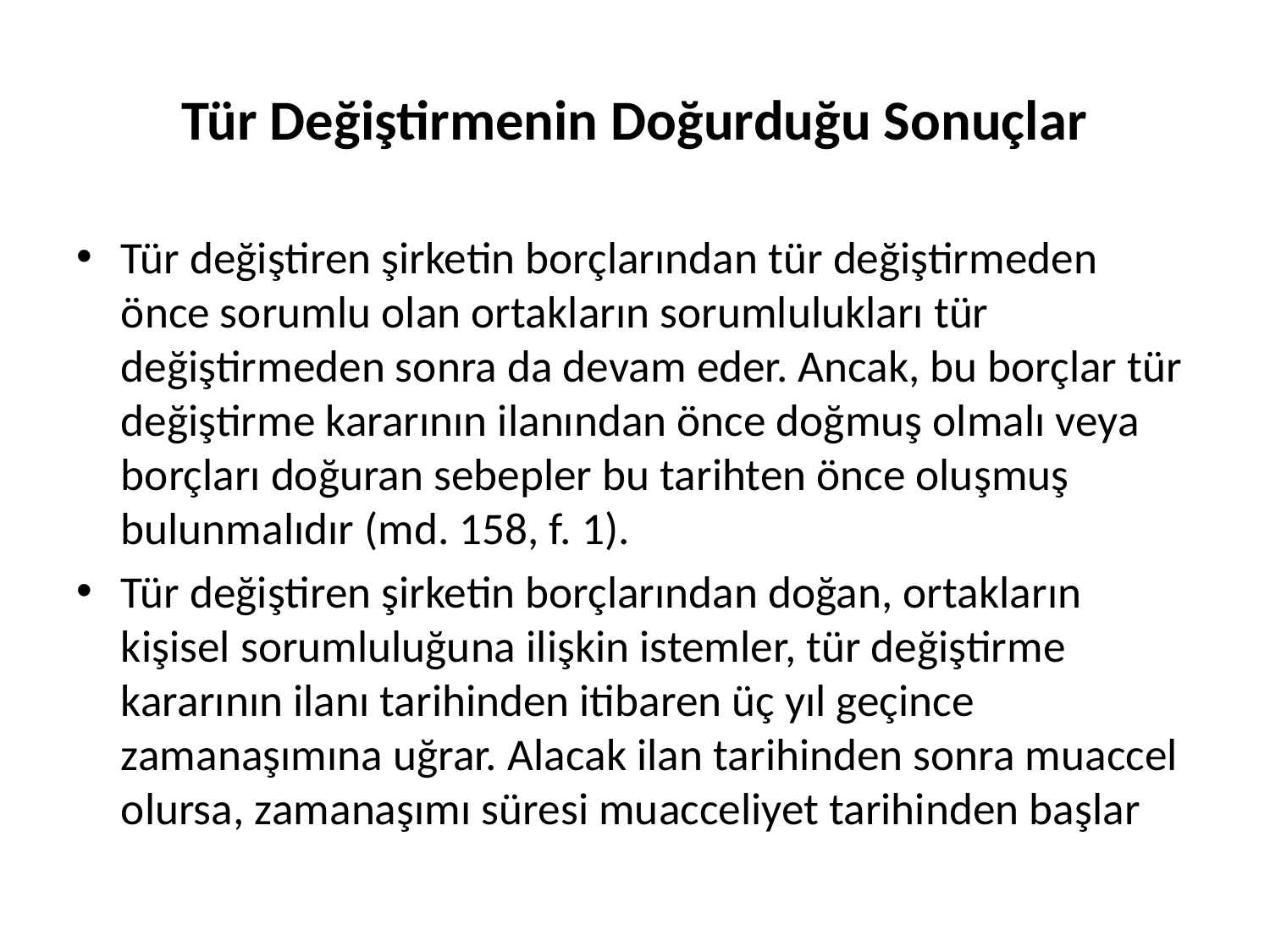

# Tür Değiştirmenin Doğurduğu Sonuçlar
Tür değiştiren şirketin borçlarından tür değiştirmeden önce sorumlu olan ortakların sorumlulukları tür değiştirmeden sonra da devam eder. Ancak, bu borçlar tür değiştirme kararının ilanından önce doğmuş olmalı veya borçları doğuran sebepler bu tarihten önce oluşmuş bulunmalıdır (md. 158, f. 1).
Tür değiştiren şirketin borçlarından doğan, ortakların kişisel sorumluluğuna ilişkin istemler, tür değiştirme kararının ilanı tarihinden itibaren üç yıl geçince zamanaşımına uğrar. Alacak ilan tarihinden sonra muaccel olursa, zamanaşımı süresi muacceliyet tarihinden başlar